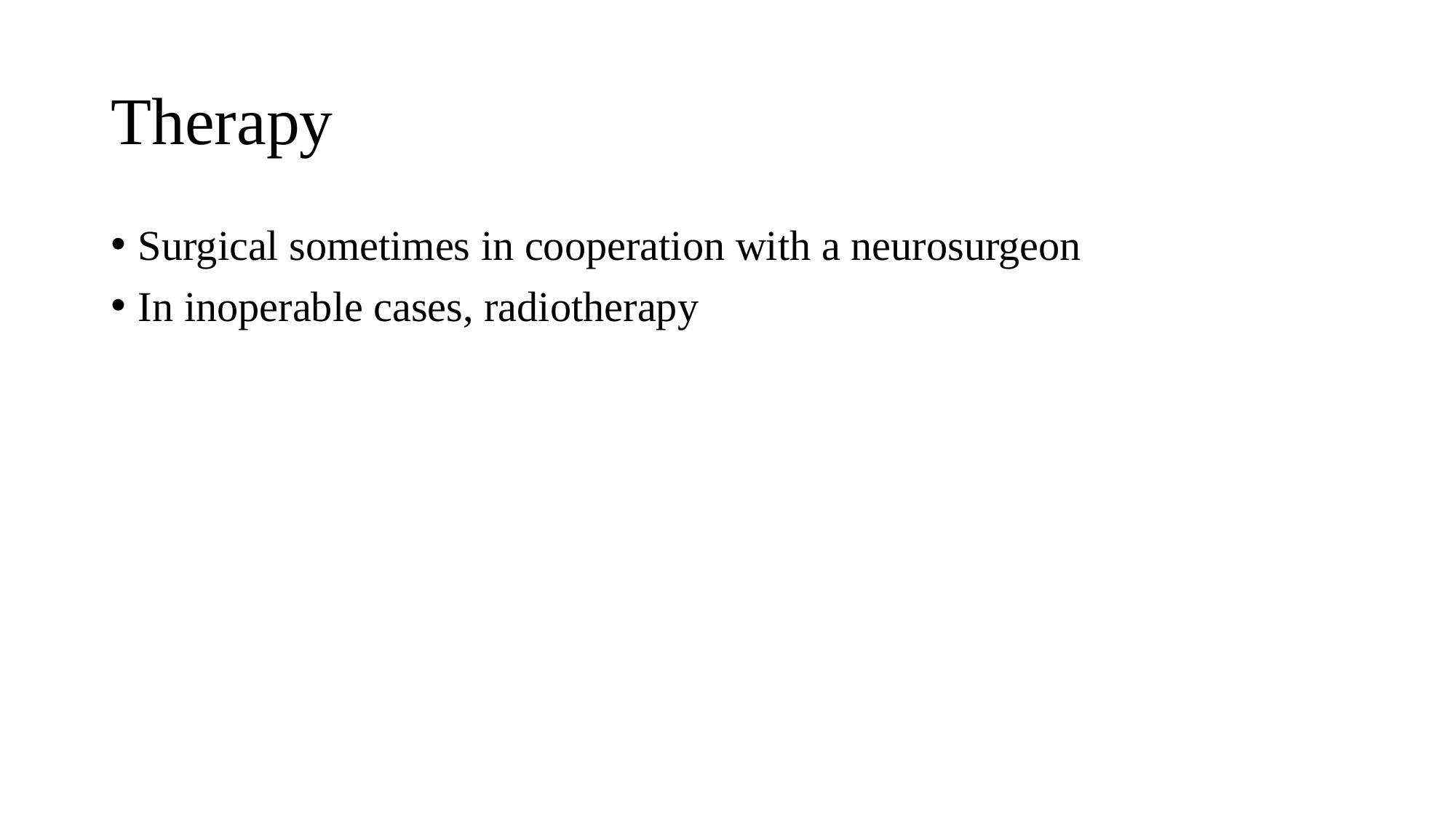

# Therapy
Surgical sometimes in cooperation with a neurosurgeon
In inoperable cases, radiotherapy